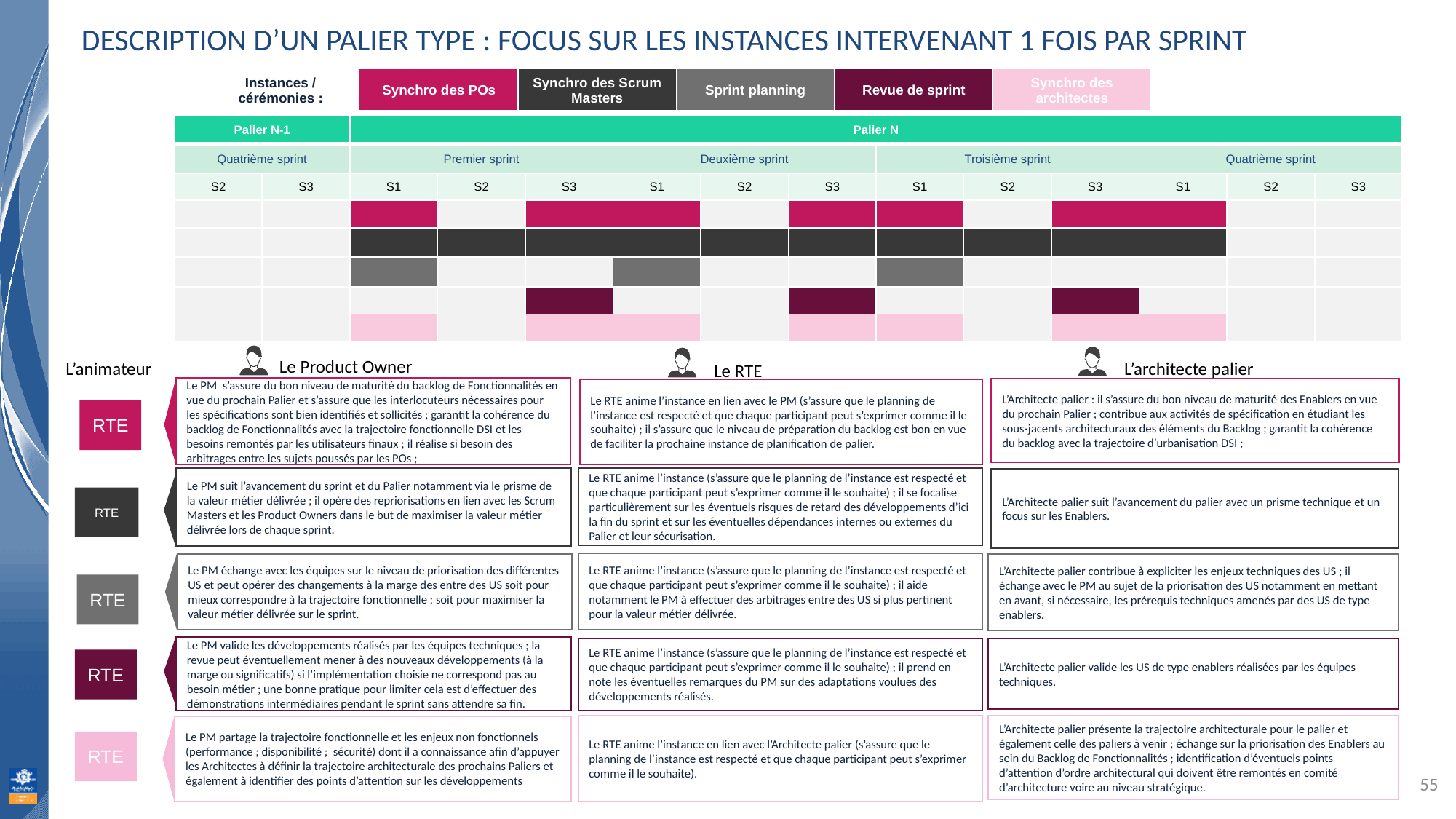

Description d’un Palier type : focus sur les instances intervenant 1 fois par sprint
| Instances / cérémonies : | Synchro des POs | Synchro des Scrum Masters | Sprint planning | Revue de sprint | Synchro des architectes |
| --- | --- | --- | --- | --- | --- |
| Palier N-1 |  | Palier N |  |  |  |  |  |  |  |  |  |  |  |
| --- | --- | --- | --- | --- | --- | --- | --- | --- | --- | --- | --- | --- | --- |
| Quatrième sprint |  | Premier sprint |  |  | Deuxième sprint |  |  | Troisième sprint |  |  | Quatrième sprint |  |  |
| S2 | S3 | S1 | S2 | S3 | S1 | S2 | S3 | S1 | S2 | S3 | S1 | S2 | S3 |
|  |  |  |  |  |  |  |  |  |  |  |  |  |  |
|  |  |  |  |  |  |  |  |  |  |  |  |  |  |
|  |  |  |  |  |  |  |  |  |  |  |  |  |  |
|  |  |  |  |  |  |  |  |  |  |  |  |  |  |
|  |  |  |  |  |  |  |  |  |  |  |  |  |  |

Le Product Owner
L’animateur
L’architecte palier
Le RTE

Le PM  s’assure du bon niveau de maturité du backlog de Fonctionnalités en vue du prochain Palier et s’assure que les interlocuteurs nécessaires pour les spécifications sont bien identifiés et sollicités ; garantit la cohérence du backlog de Fonctionnalités avec la trajectoire fonctionnelle DSI et les besoins remontés par les utilisateurs finaux ; il réalise si besoin des arbitrages entre les sujets poussés par les POs ;

L’Architecte palier : il s’assure du bon niveau de maturité des Enablers en vue du prochain Palier ; contribue aux activités de spécification en étudiant les sous-jacents architecturaux des éléments du Backlog ; garantit la cohérence du backlog avec la trajectoire d’urbanisation DSI ;
Le RTE anime l’instance en lien avec le PM (s’assure que le planning de l’instance est respecté et que chaque participant peut s’exprimer comme il le souhaite) ; il s’assure que le niveau de préparation du backlog est bon en vue de faciliter la prochaine instance de planification de palier.
RTE
Le PM suit l’avancement du sprint et du Palier notamment via le prisme de la valeur métier délivrée ; il opère des repriorisations en lien avec les Scrum Masters et les Product Owners dans le but de maximiser la valeur métier délivrée lors de chaque sprint.

Le RTE anime l’instance (s’assure que le planning de l’instance est respecté et que chaque participant peut s’exprimer comme il le souhaite) ; il se focalise particulièrement sur les éventuels risques de retard des développements d’ici la fin du sprint et sur les éventuelles dépendances internes ou externes du Palier et leur sécurisation.
L’Architecte palier suit l’avancement du palier avec un prisme technique et un focus sur les Enablers.
RTE
Le PM échange avec les équipes sur le niveau de priorisation des différentes US et peut opérer des changements à la marge des entre des US soit pour mieux correspondre à la trajectoire fonctionnelle ; soit pour maximiser la valeur métier délivrée sur le sprint.

Le RTE anime l’instance (s’assure que le planning de l’instance est respecté et que chaque participant peut s’exprimer comme il le souhaite) ; il aide notamment le PM à effectuer des arbitrages entre des US si plus pertinent pour la valeur métier délivrée.
L’Architecte palier contribue à expliciter les enjeux techniques des US ; il échange avec le PM au sujet de la priorisation des US notamment en mettant en avant, si nécessaire, les prérequis techniques amenés par des US de type enablers.
RTE
Le PM valide les développements réalisés par les équipes techniques ; la revue peut éventuellement mener à des nouveaux développements (à la marge ou significatifs) si l’implémentation choisie ne correspond pas au besoin métier ; une bonne pratique pour limiter cela est d’effectuer des démonstrations intermédiaires pendant le sprint sans attendre sa fin.

L’Architecte palier valide les US de type enablers réalisées par les équipes techniques.
Le RTE anime l’instance (s’assure que le planning de l’instance est respecté et que chaque participant peut s’exprimer comme il le souhaite) ; il prend en note les éventuelles remarques du PM sur des adaptations voulues des développements réalisés.
RTE
Le RTE anime l’instance en lien avec l’Architecte palier (s’assure que le planning de l’instance est respecté et que chaque participant peut s’exprimer comme il le souhaite).
L’Architecte palier présente la trajectoire architecturale pour le palier et également celle des paliers à venir ; échange sur la priorisation des Enablers au sein du Backlog de Fonctionnalités ; identification d’éventuels points d’attention d’ordre architectural qui doivent être remontés en comité d’architecture voire au niveau stratégique.
Le PM partage la trajectoire fonctionnelle et les enjeux non fonctionnels (performance ; disponibilité ;  sécurité) dont il a connaissance afin d’appuyer les Architectes à définir la trajectoire architecturale des prochains Paliers et également à identifier des points d’attention sur les développements

RTE
55